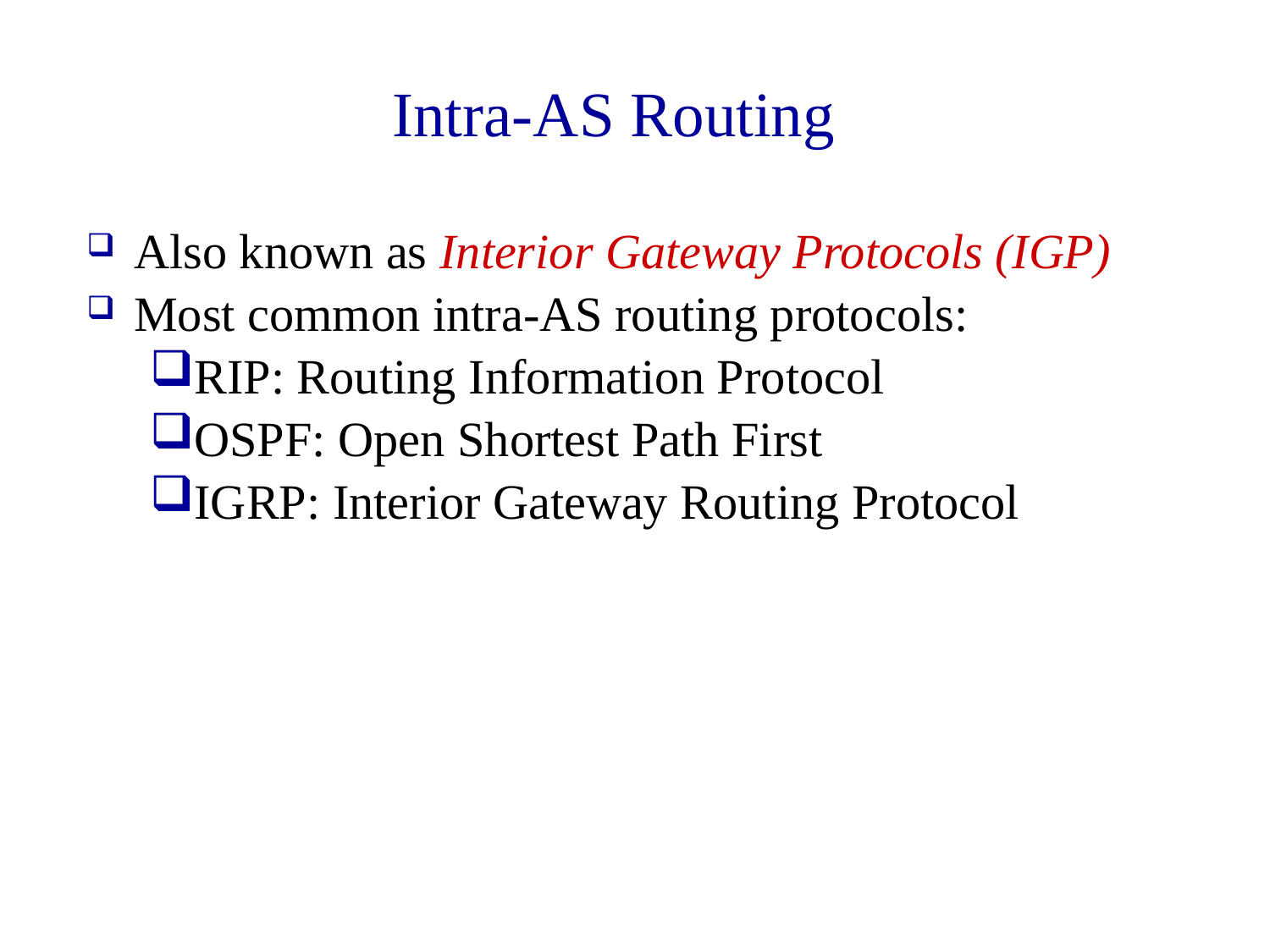

Intra-AS Routing
Also known as Interior Gateway Protocols (IGP)
Most common intra-AS routing protocols:
RIP: Routing Information Protocol
OSPF: Open Shortest Path First
IGRP: Interior Gateway Routing Protocol